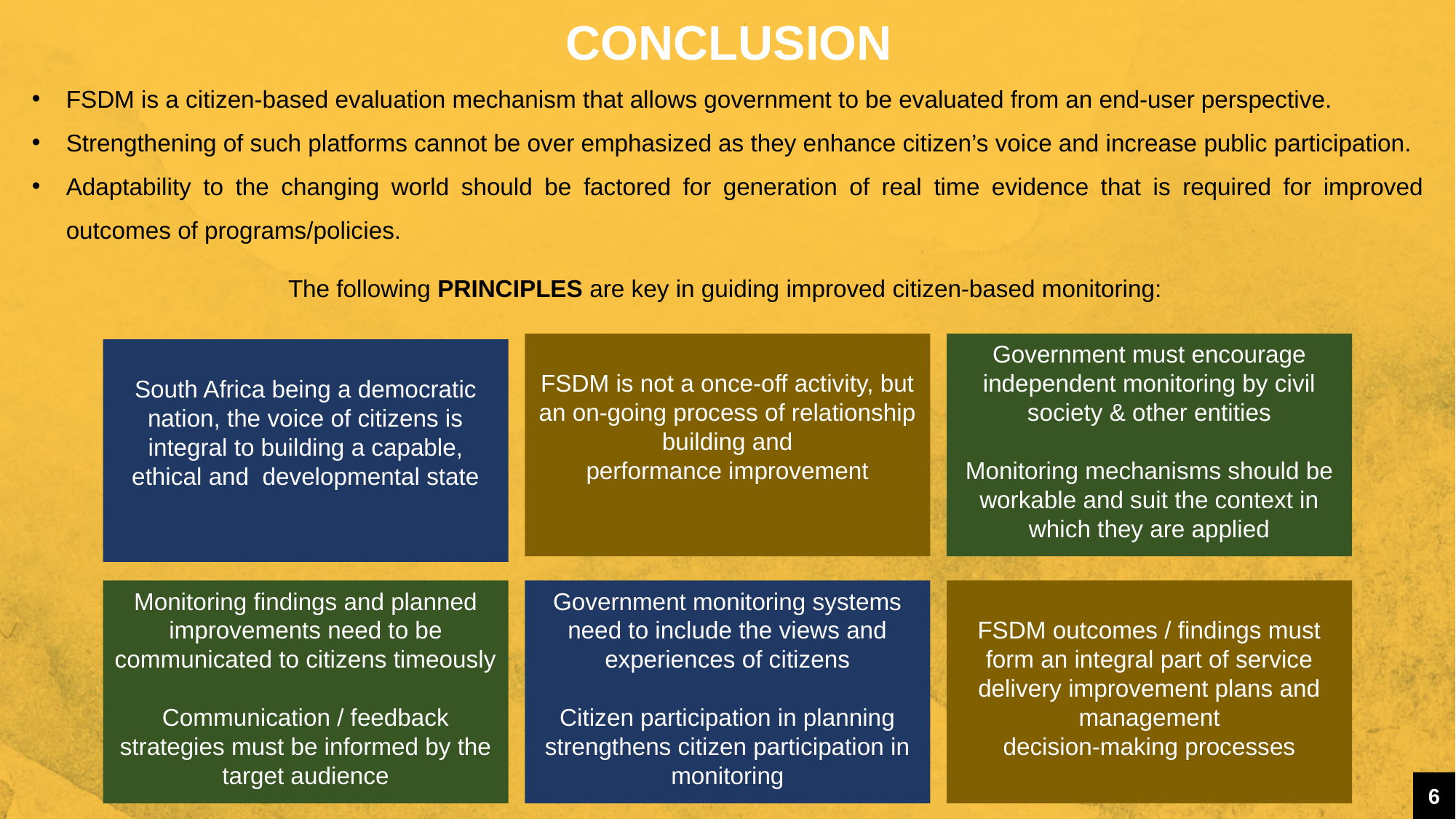

conclusion
FSDM is a citizen-based evaluation mechanism that allows government to be evaluated from an end-user perspective.
Strengthening of such platforms cannot be over emphasized as they enhance citizen’s voice and increase public participation.
Adaptability to the changing world should be factored for generation of real time evidence that is required for improved outcomes of programs/policies.

The following principles are key in guiding improved citizen-based monitoring:

FSDM is not a once-off activity, but an on-going process of relationship building and
performance improvement
Government must encourage independent monitoring by civil society & other entities

Monitoring mechanisms should be workable and suit the context in which they are applied

South Africa being a democratic nation, the voice of citizens is integral to building a capable, ethical and  developmental state

FSDM outcomes / findings must form an integral part of service delivery improvement plans and management
decision-making processes
Monitoring findings and planned improvements need to be communicated to citizens timeously

Communication / feedback strategies must be informed by the target audience
Government monitoring systems need to include the views and experiences of citizens

Citizen participation in planning strengthens citizen participation in monitoring
6